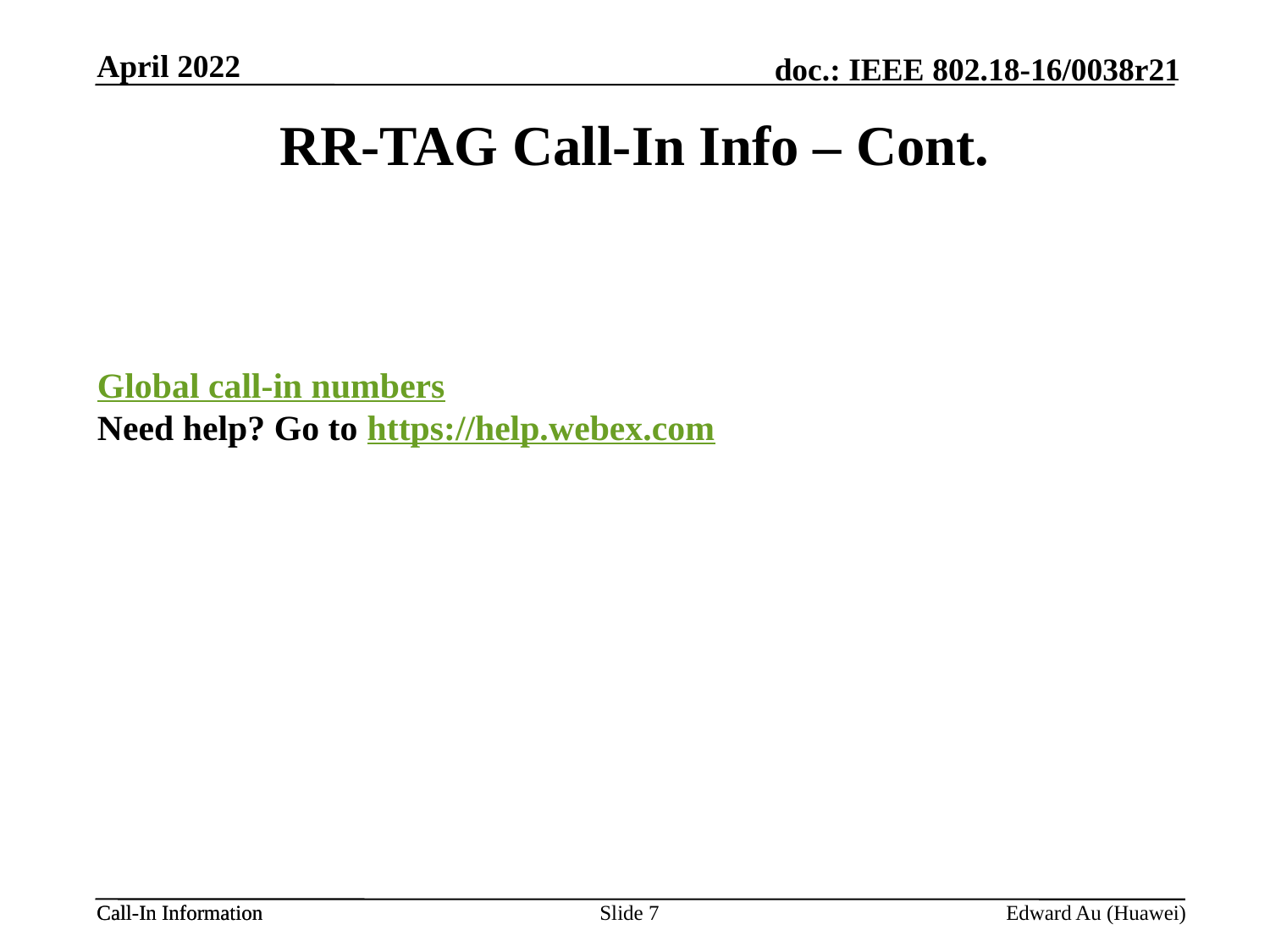

April 2022
# RR-TAG Call-In Info – Cont.
Global call-in numbers
Need help? Go to https://help.webex.com

Slide 7
Edward Au (Huawei)